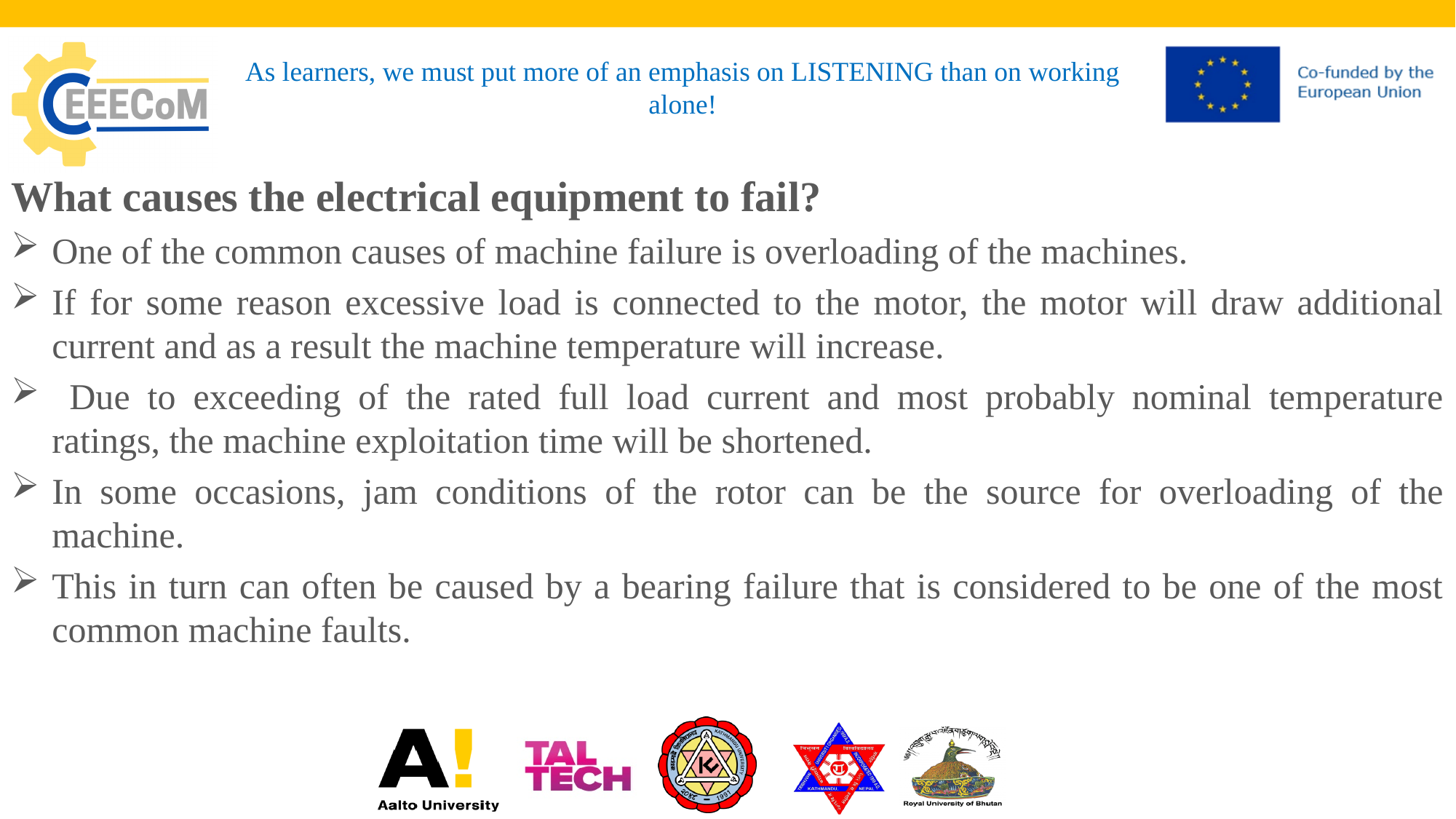

# As learners, we must put more of an emphasis on LISTENING than on working alone!
What causes the electrical equipment to fail?
One of the common causes of machine failure is overloading of the machines.
If for some reason excessive load is connected to the motor, the motor will draw additional current and as a result the machine temperature will increase.
 Due to exceeding of the rated full load current and most probably nominal temperature ratings, the machine exploitation time will be shortened.
In some occasions, jam conditions of the rotor can be the source for overloading of the machine.
This in turn can often be caused by a bearing failure that is considered to be one of the most common machine faults.